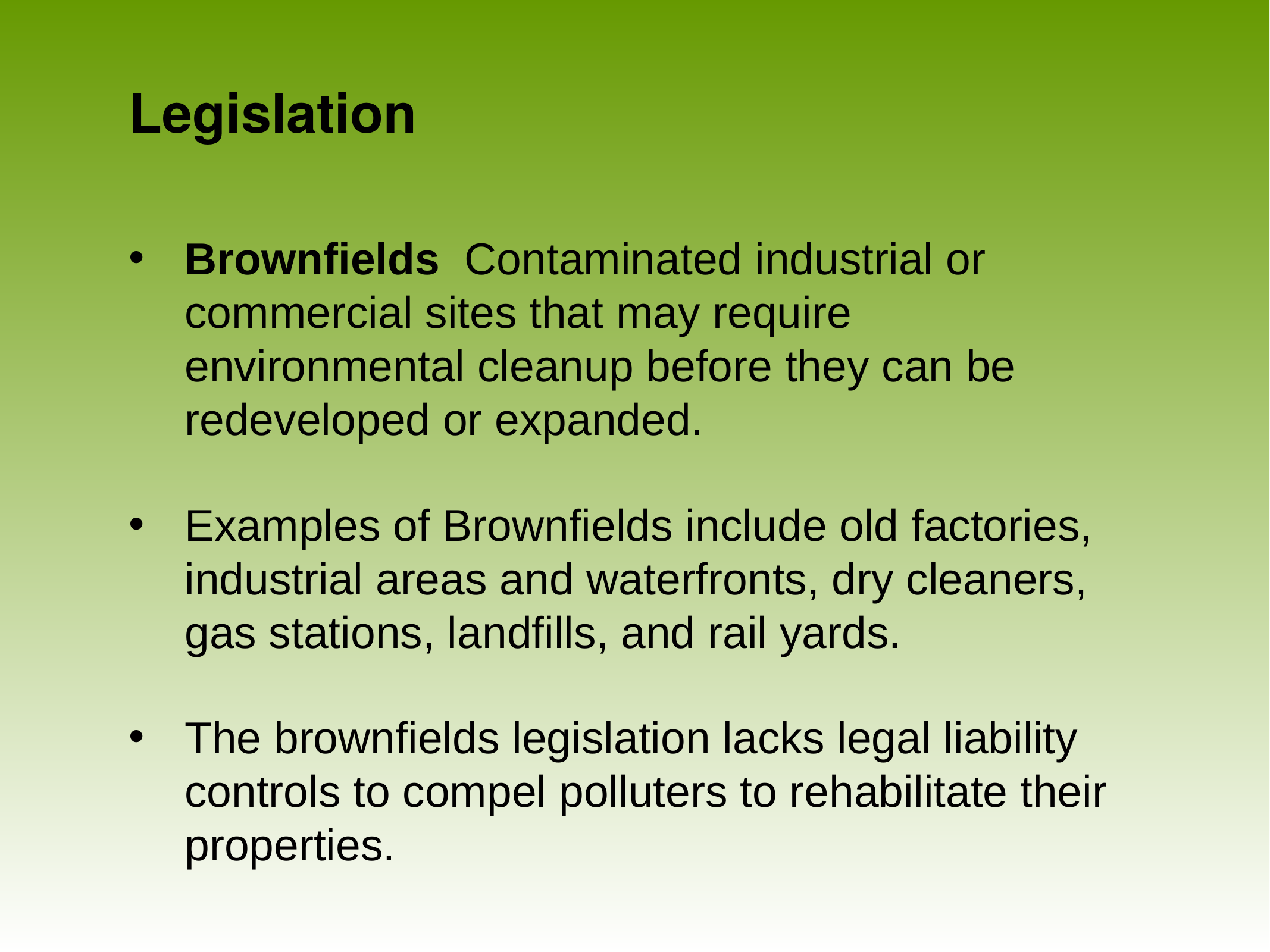

# Legislation
Brownfields  Contaminated industrial or commercial sites that may require environmental cleanup before they can be redeveloped or expanded.
Examples of Brownfields include old factories, industrial areas and waterfronts, dry cleaners, gas stations, landfills, and rail yards.
The brownfields legislation lacks legal liability controls to compel polluters to rehabilitate their properties.